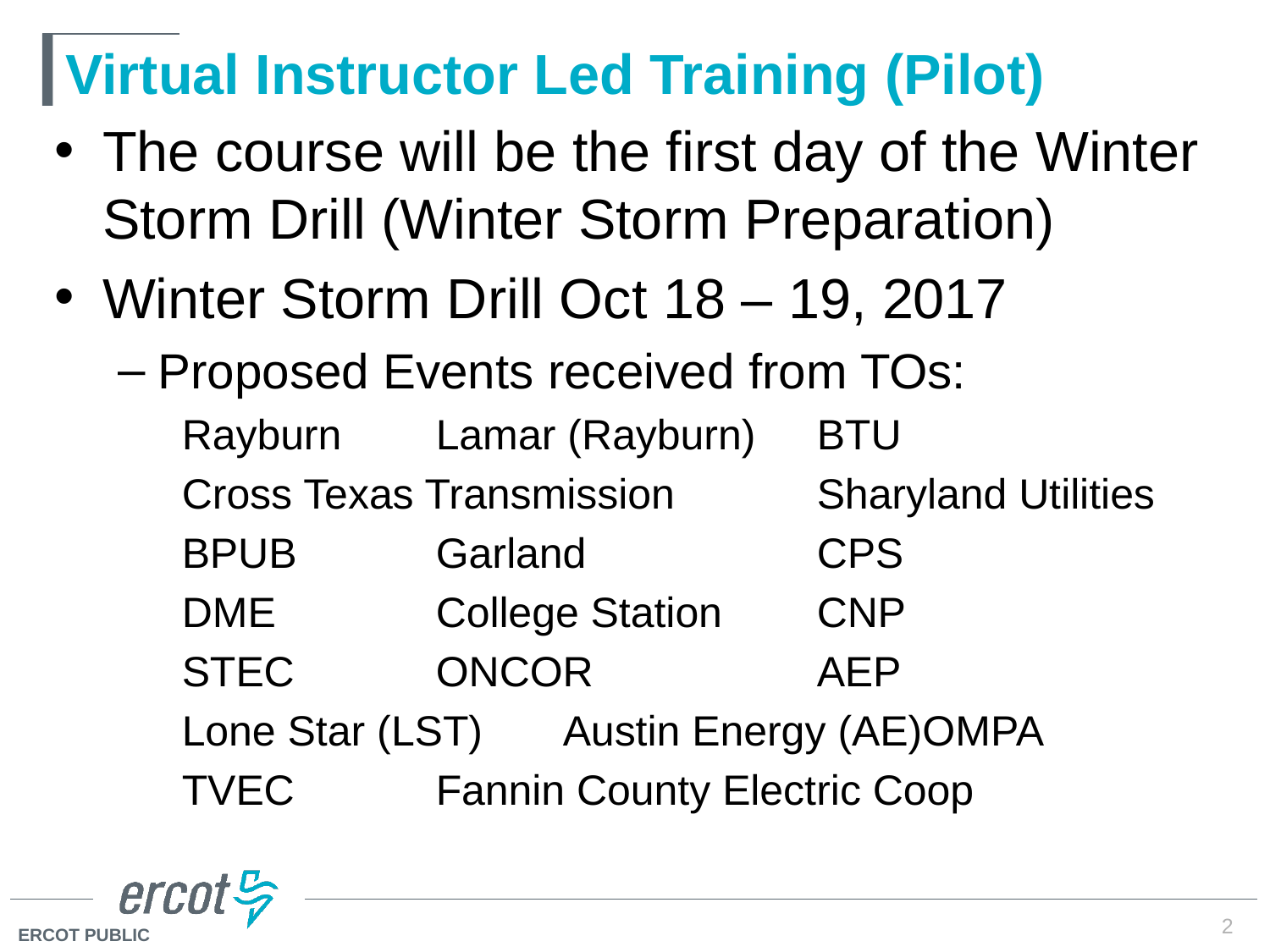

# Virtual Instructor Led Training (Pilot)
The course will be the first day of the Winter Storm Drill (Winter Storm Preparation)
Winter Storm Drill Oct 18 – 19, 2017
Proposed Events received from TOs:
Rayburn	Lamar (Rayburn)	BTU
Cross Texas Transmission		Sharyland Utilities
BPUB		Garland		CPS
DME		College Station	CNP
STEC		ONCOR		AEP
Lone Star (LST)	Austin Energy (AE)OMPA
TVEC		Fannin County Electric Coop

2